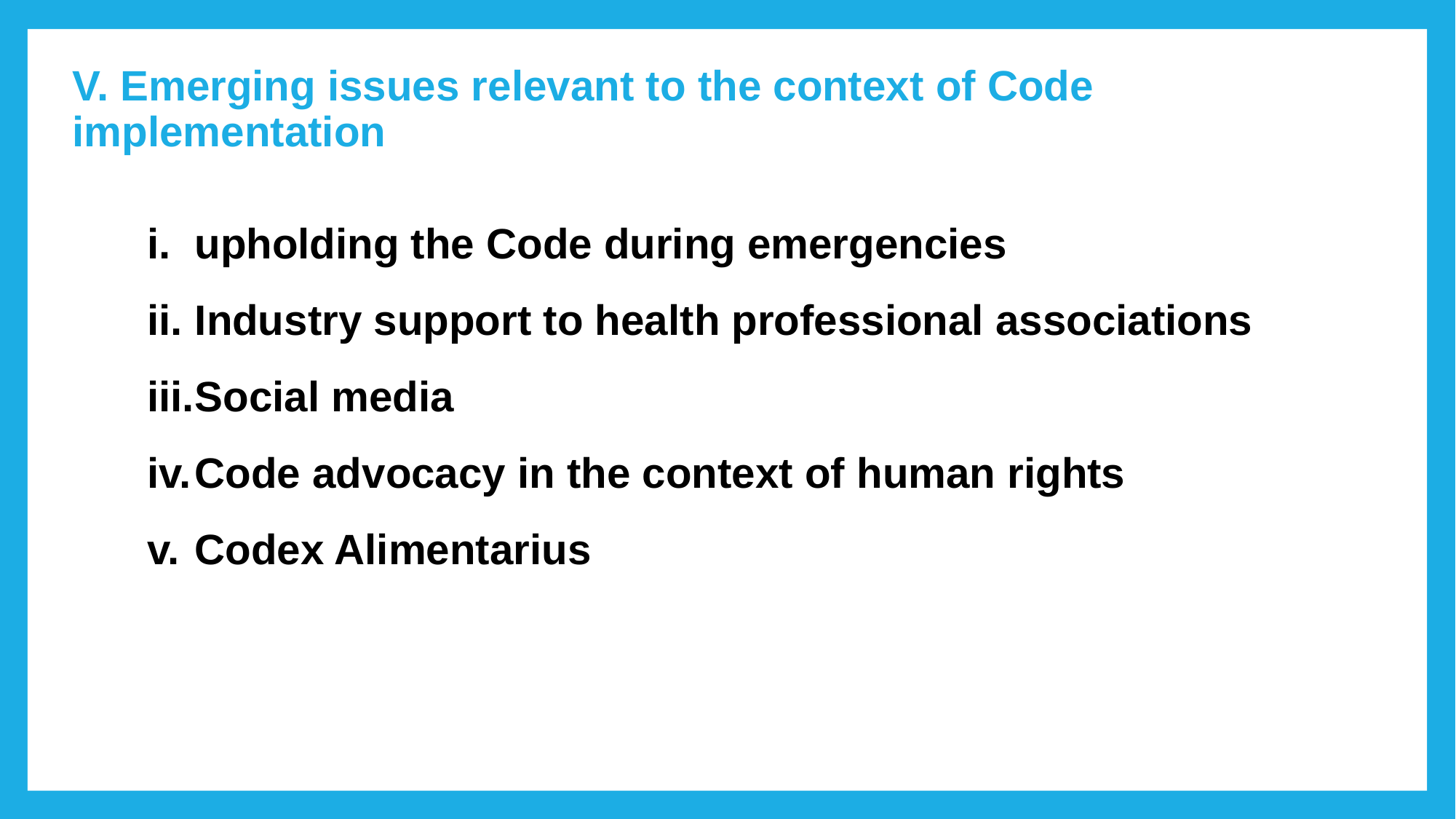

# V. Emerging issues relevant to the context of Code implementation

upholding the Code during emergencies
Industry support to health professional associations
Social media
Code advocacy in the context of human rights
Codex Alimentarius